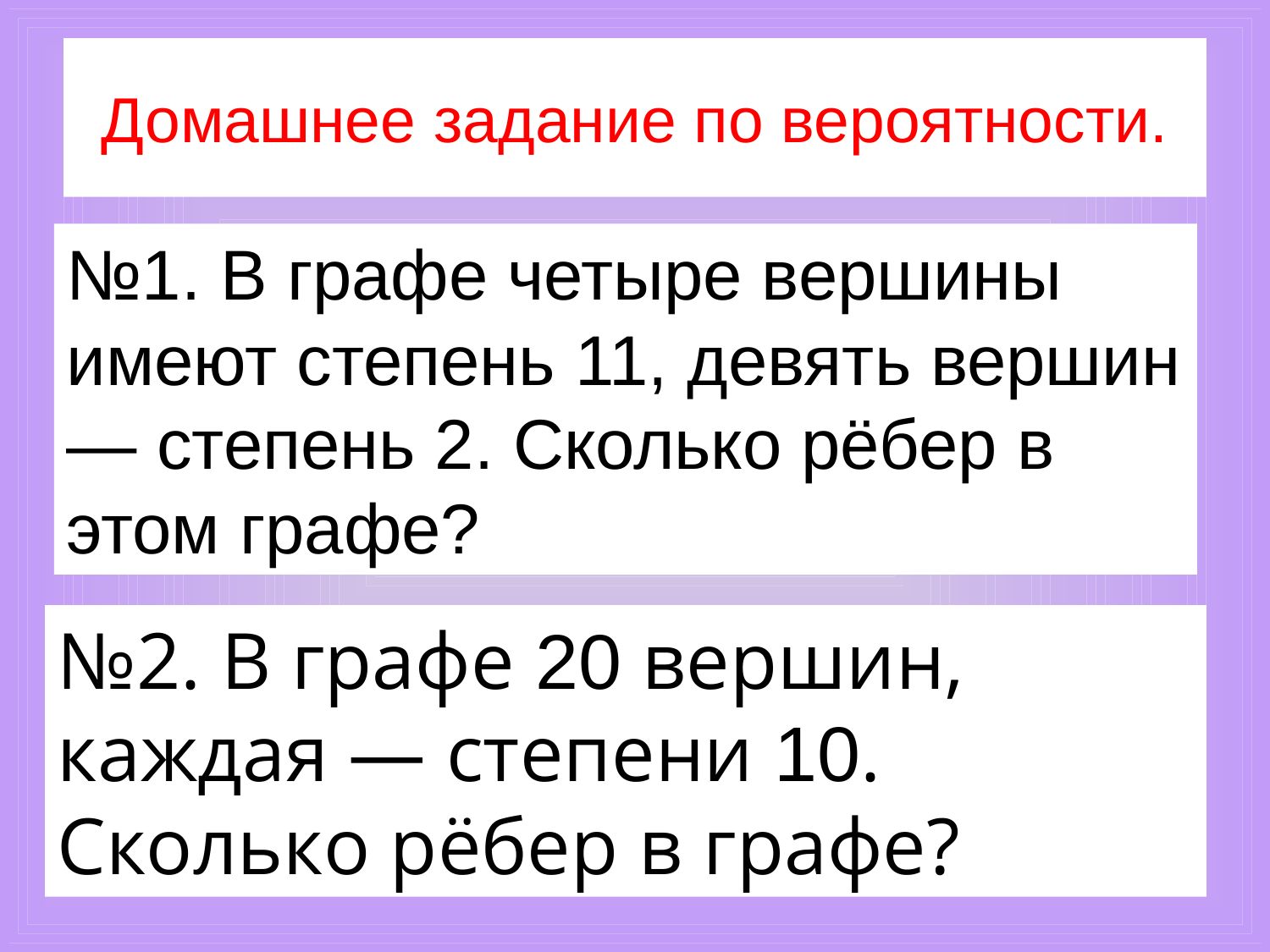

# Домашнее задание по вероятности.
№1. В графе четыре вершины имеют степень 11, девять вершин — степень 2. Сколько рёбер в этом графе?
№2. В графе 20 вершин, каждая — степени 10. Сколько рёбер в графе?